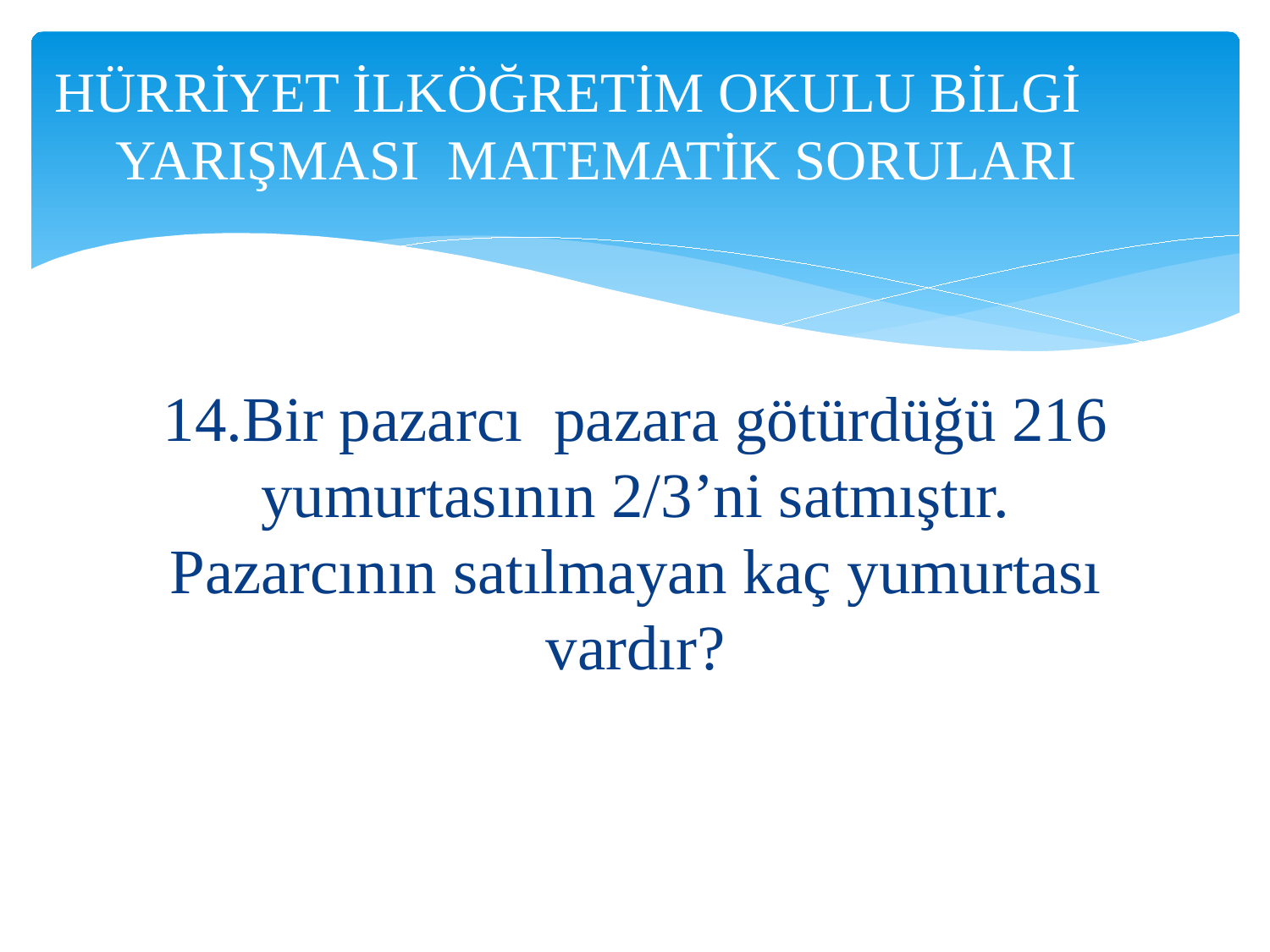

# HÜRRİYET İLKÖĞRETİM OKULU BİLGİ     YARIŞMASI  MATEMATİK SORULARI
14.Bir pazarcı  pazara götürdüğü 216 yumurtasının 2/3’ni satmıştır. Pazarcının satılmayan kaç yumurtası vardır?